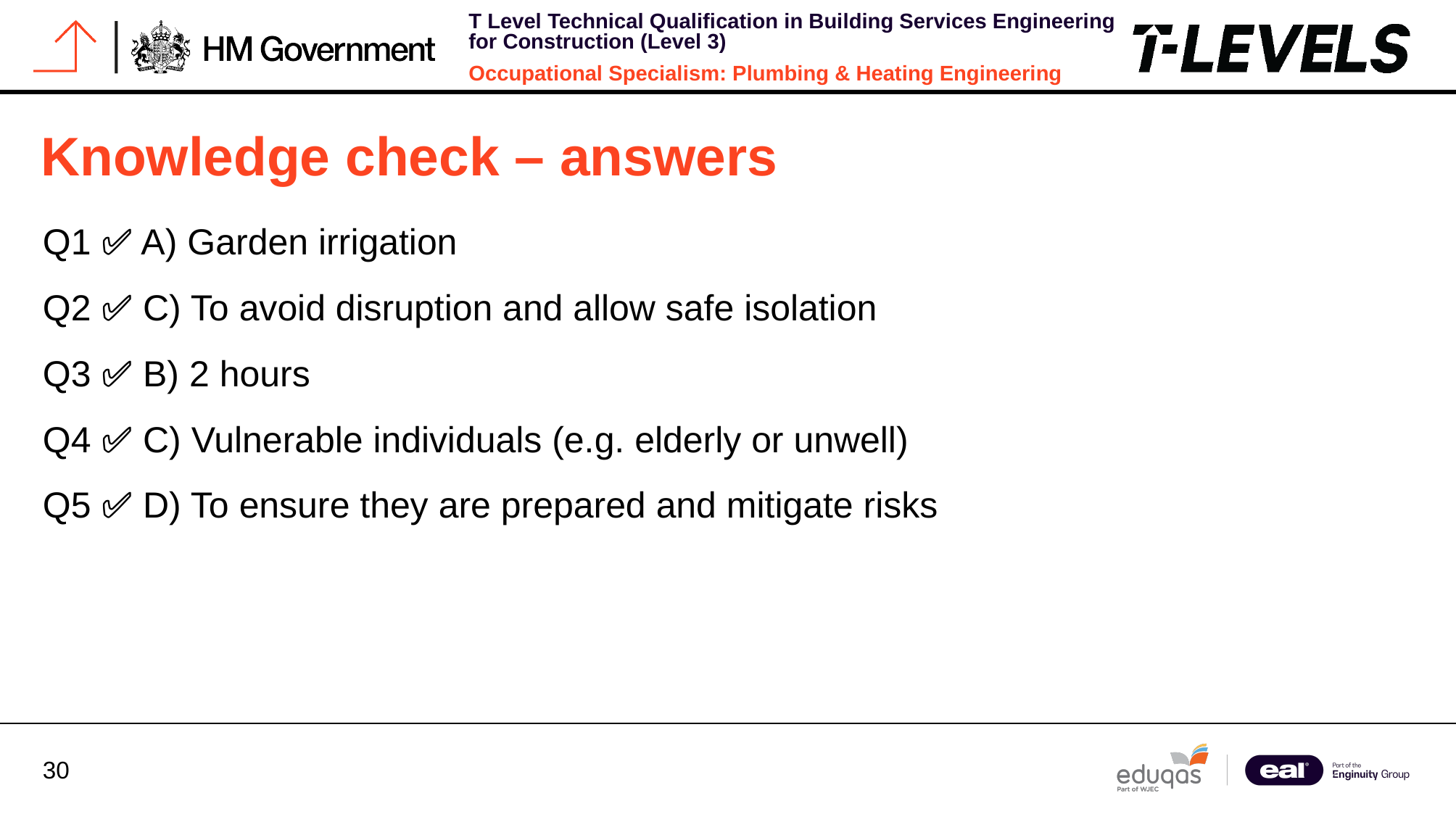

# Knowledge check – answers
Q1 ✅ A) Garden irrigation
Q2 ✅ C) To avoid disruption and allow safe isolation
Q3 ✅ B) 2 hours
Q4 ✅ C) Vulnerable individuals (e.g. elderly or unwell)
Q5 ✅ D) To ensure they are prepared and mitigate risks